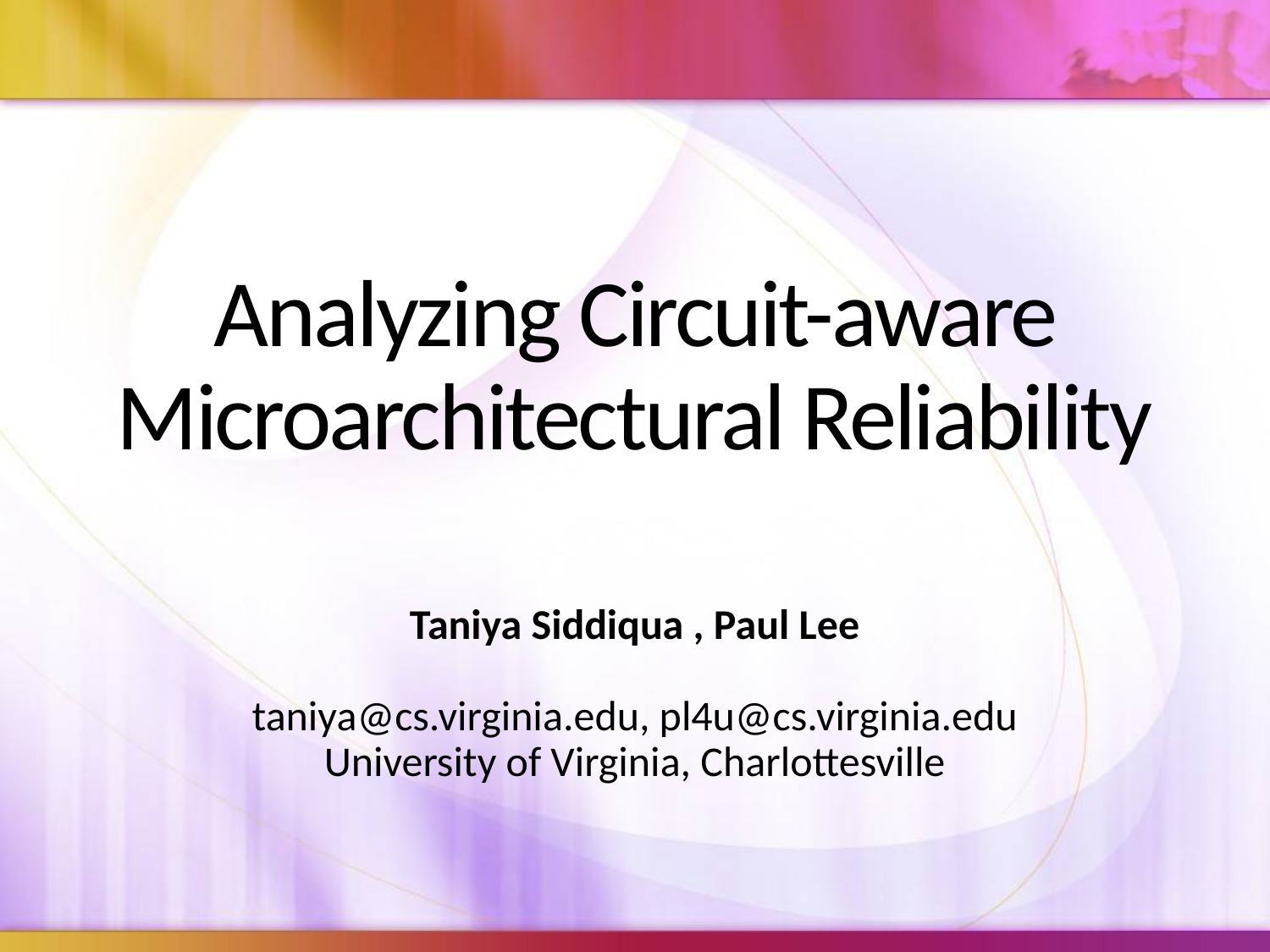

# Analyzing Circuit-aware Microarchitectural Reliability
Taniya Siddiqua , Paul Lee

taniya@cs.virginia.edu, pl4u@cs.virginia.edu
University of Virginia, Charlottesville